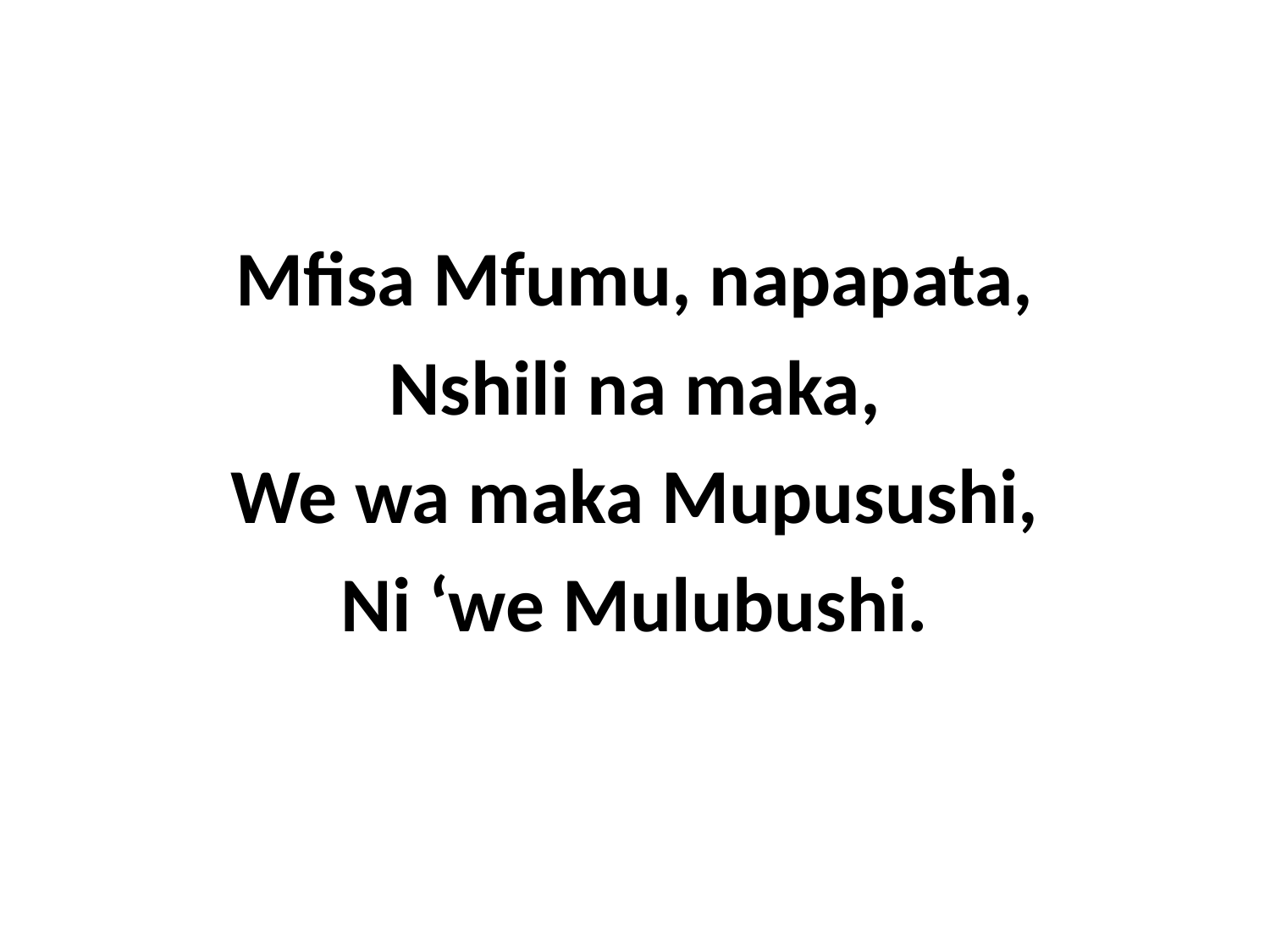

Mfisa Mfumu, napapata,
Nshili na maka,
We wa maka Mupusushi,
Ni ‘we Mulubushi.